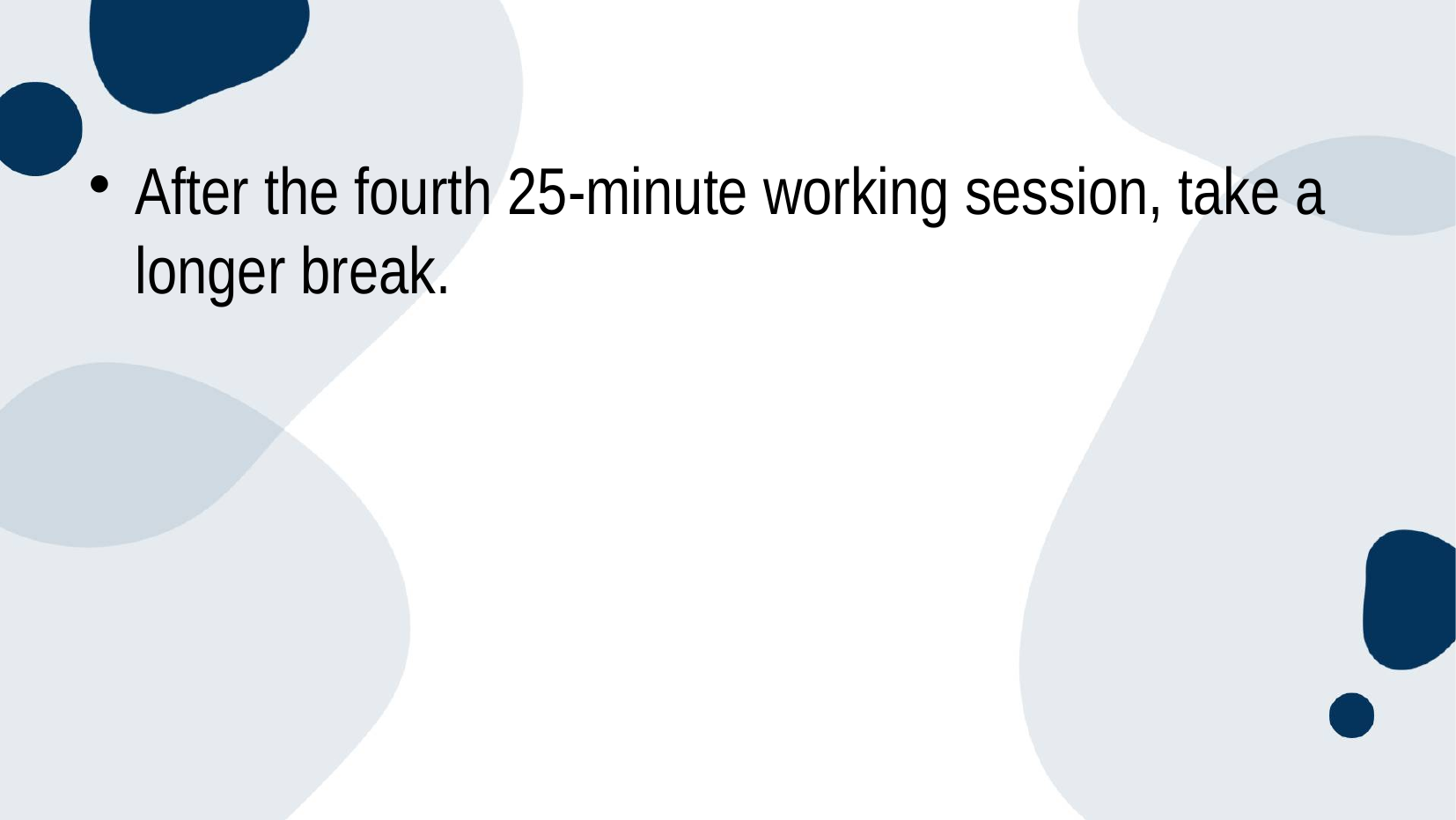

After the fourth 25-minute working session, take a longer break.